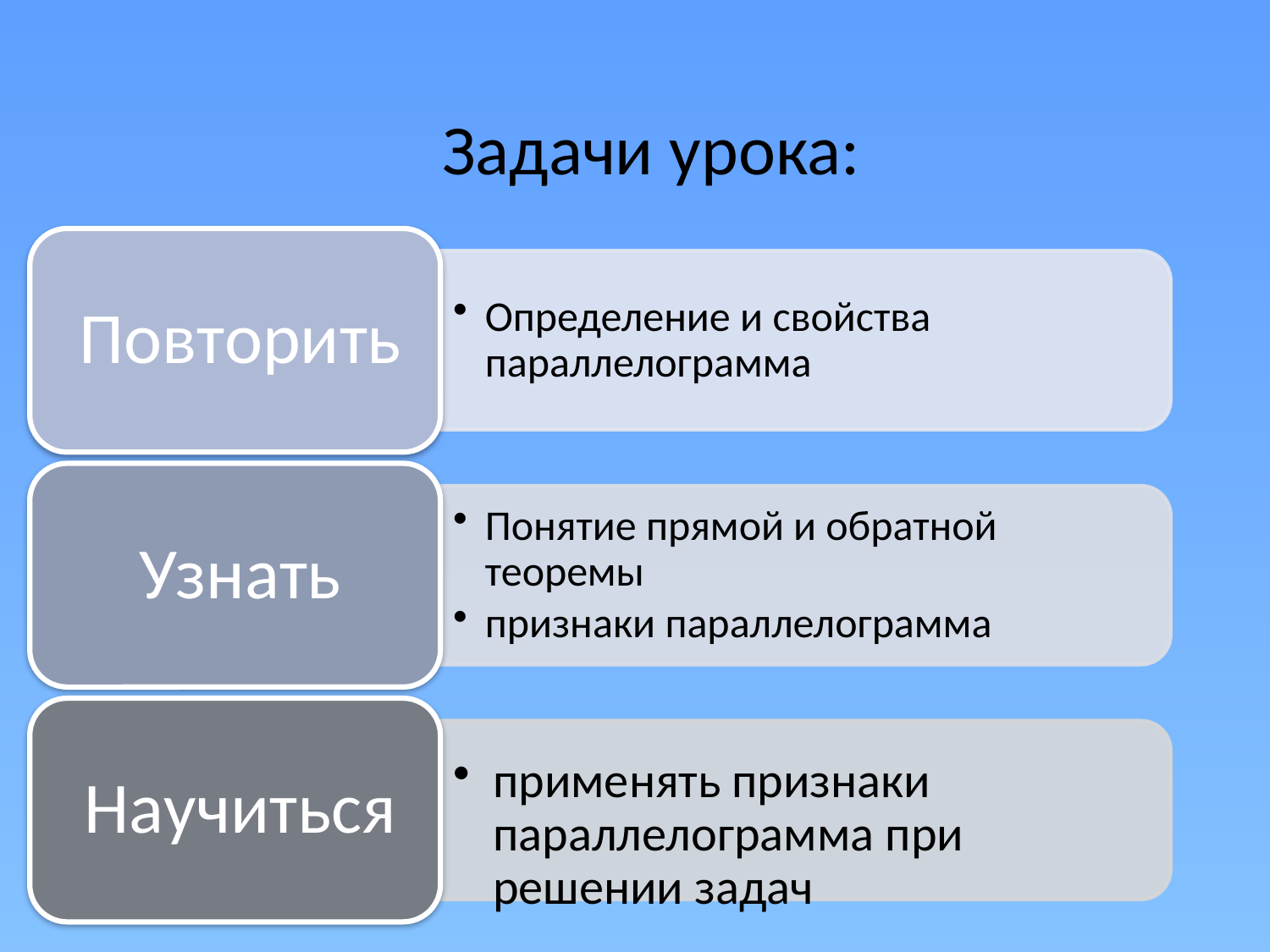

# Задачи урока:
Определение и свойства параллелограмма
Повторить
Понятие прямой и обратной теоремы
признаки параллелограмма
Узнать

применять признаки параллелограмма при решении задач
Научиться